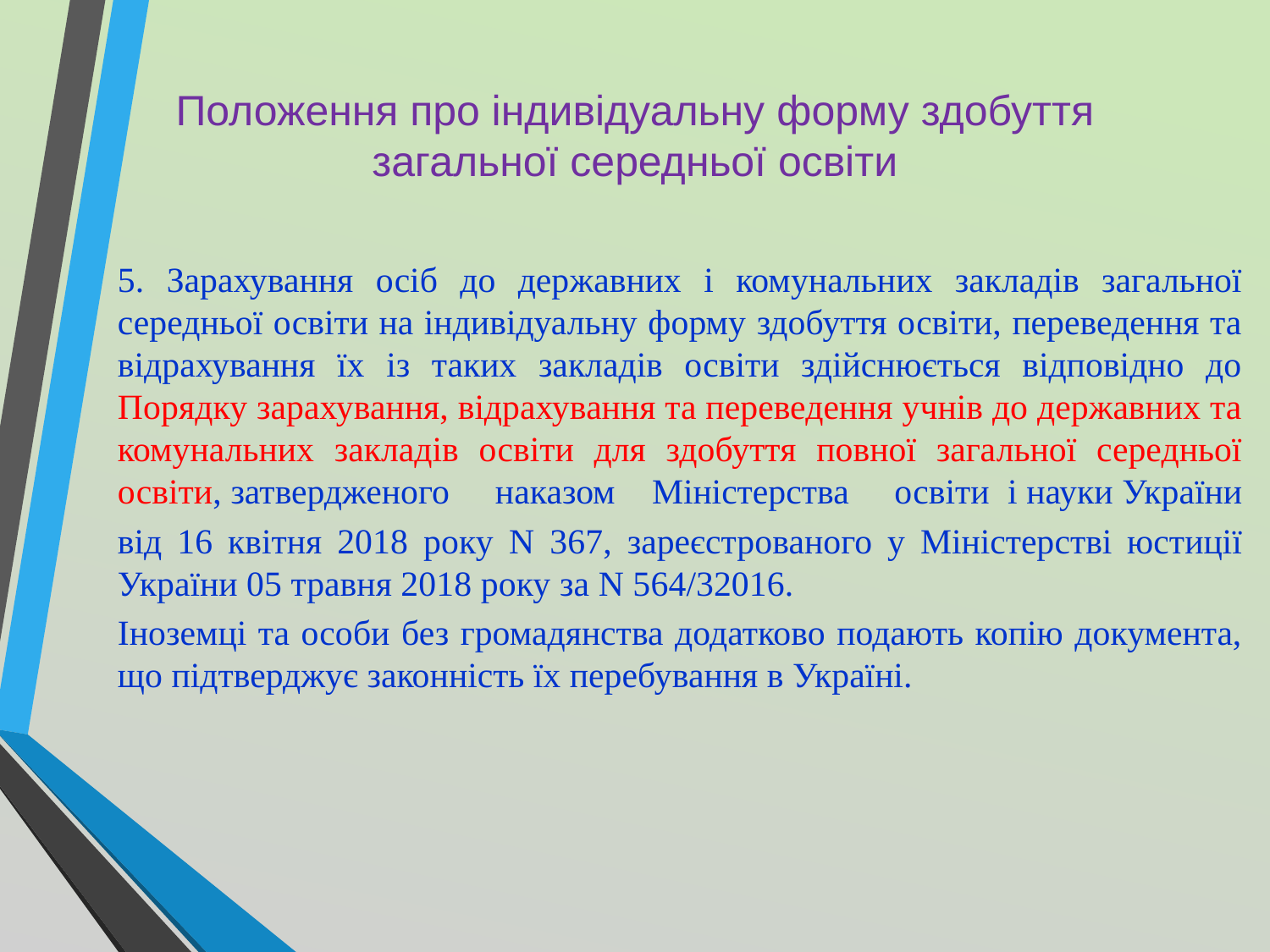

# Положення про індивідуальну форму здобуття загальної середньої освіти
5. Зарахування осіб до державних і комунальних закладів загальної середньої освіти на індивідуальну форму здобуття освіти, переведення та відрахування їх із таких закладів освіти здійснюється відповідно до Порядку зарахування, відрахування та переведення учнів до державних та комунальних закладів освіти для здобуття повної загальної середньої освіти, затвердженого     наказом    Міністерства     освіти  і науки України
від 16 квітня 2018 року N 367, зареєстрованого у Міністерстві юстиції України 05 травня 2018 року за N 564/32016.
Іноземці та особи без громадянства додатково подають копію документа, що підтверджує законність їх перебування в Україні.